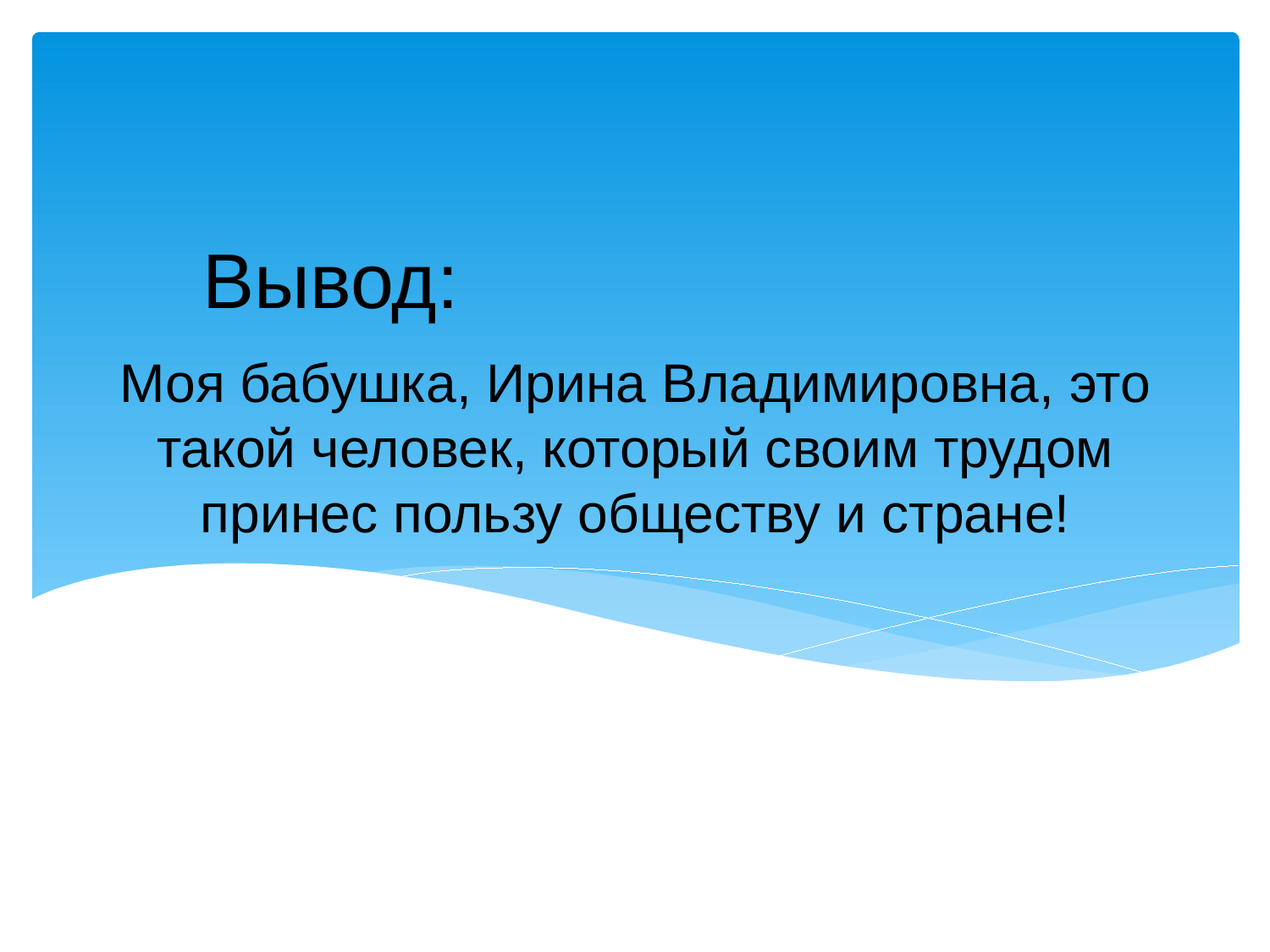

Вывод:
# Моя бабушка, Ирина Владимировна, это такой человек, который своим трудом принес пользу обществу и стране!